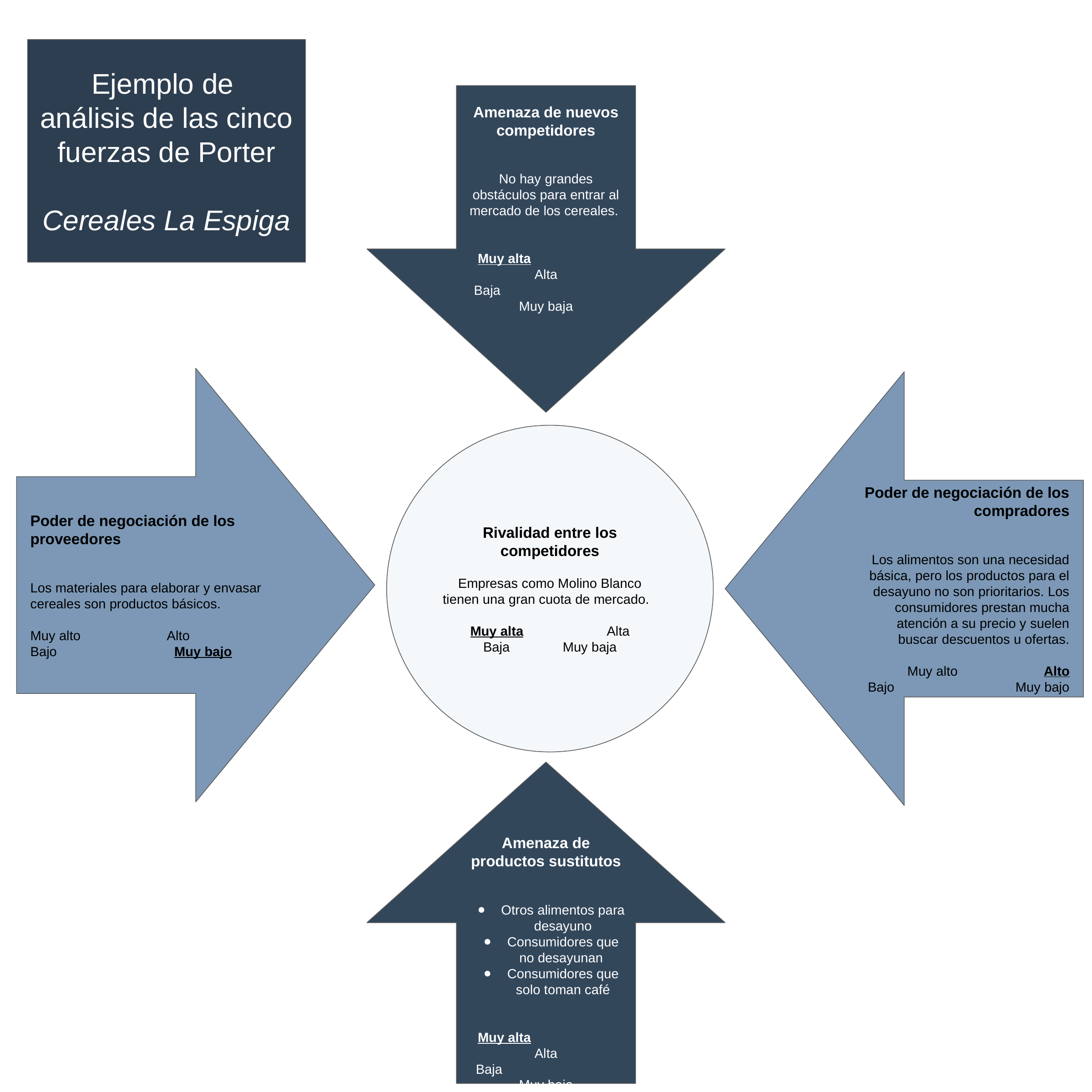

Ejemplo de
análisis de las cinco fuerzas de Porter

Cereales La Espiga
Amenaza de nuevos competidores

No hay grandes obstáculos para entrar al mercado de los cereales.

Muy alta		Alta
Baja		   Muy baja
Poder de negociación de los proveedores

Los materiales para elaborar y envasar cereales son productos básicos.

Muy alto 		Alto
Bajo  		  Muy bajo
Poder de negociación de los compradores

 Los alimentos son una necesidad básica, pero los productos para el desayuno no son prioritarios. Los consumidores prestan mucha atención a su precio y suelen buscar descuentos u ofertas.

Muy alto 		Alto
Bajo		   Muy bajo
Rivalidad entre los competidores

Empresas como Molino Blanco tienen una gran cuota de mercado.

Muy alta		Alta
Baja    	   Muy baja
Amenaza de productos sustitutos

Otros alimentos para desayuno
Consumidores que no desayunan
Consumidores que solo toman café

Muy alta 		Alta
Baja		  Muy baja